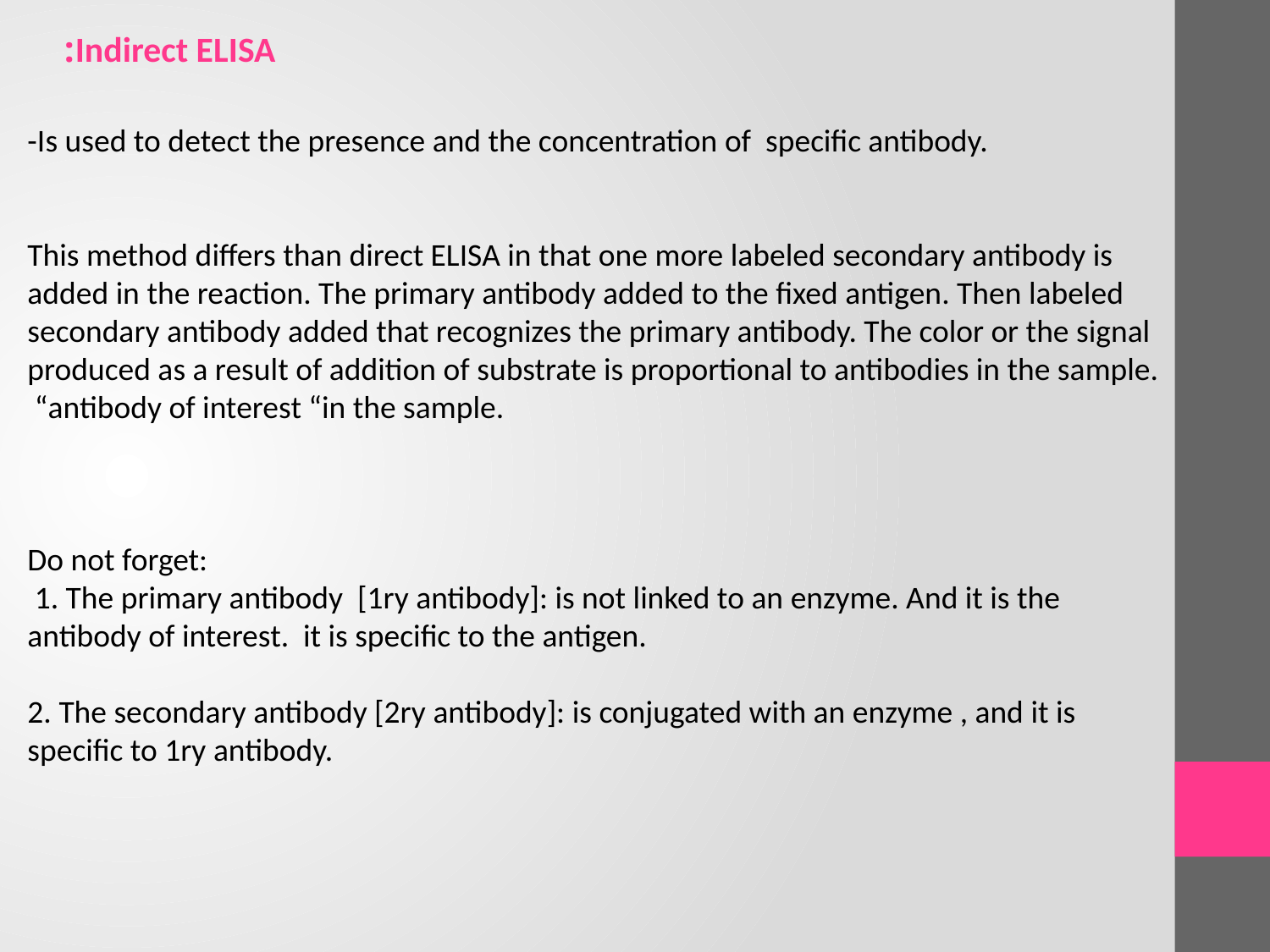

Indirect ELISA:

-Is used to detect the presence and the concentration of  specific antibody.

This method differs than direct ELISA in that one more labeled secondary antibody is added in the reaction. The primary antibody added to the fixed antigen. Then labeled secondary antibody added that recognizes the primary antibody. The color or the signal produced as a result of addition of substrate is proportional to antibodies in the sample.
 “antibody of interest “in the sample.

Do not forget:
 1. The primary antibody  [1ry antibody]: is not linked to an enzyme. And it is the antibody of interest.  it is specific to the antigen.

2. The secondary antibody [2ry antibody]: is conjugated with an enzyme , and it is specific to 1ry antibody.